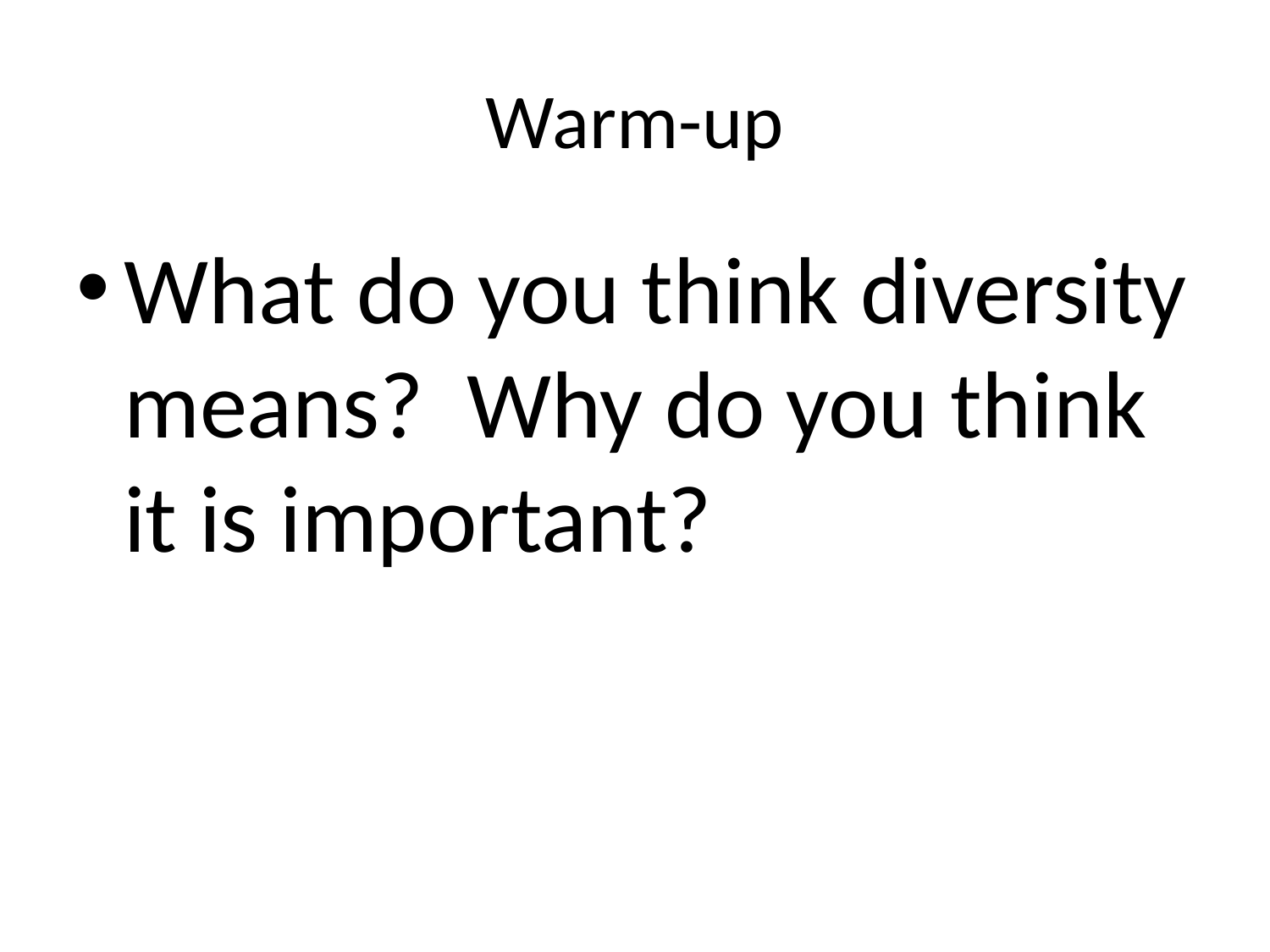

# Warm-up
What do you think diversity means?  Why do you think it is important?